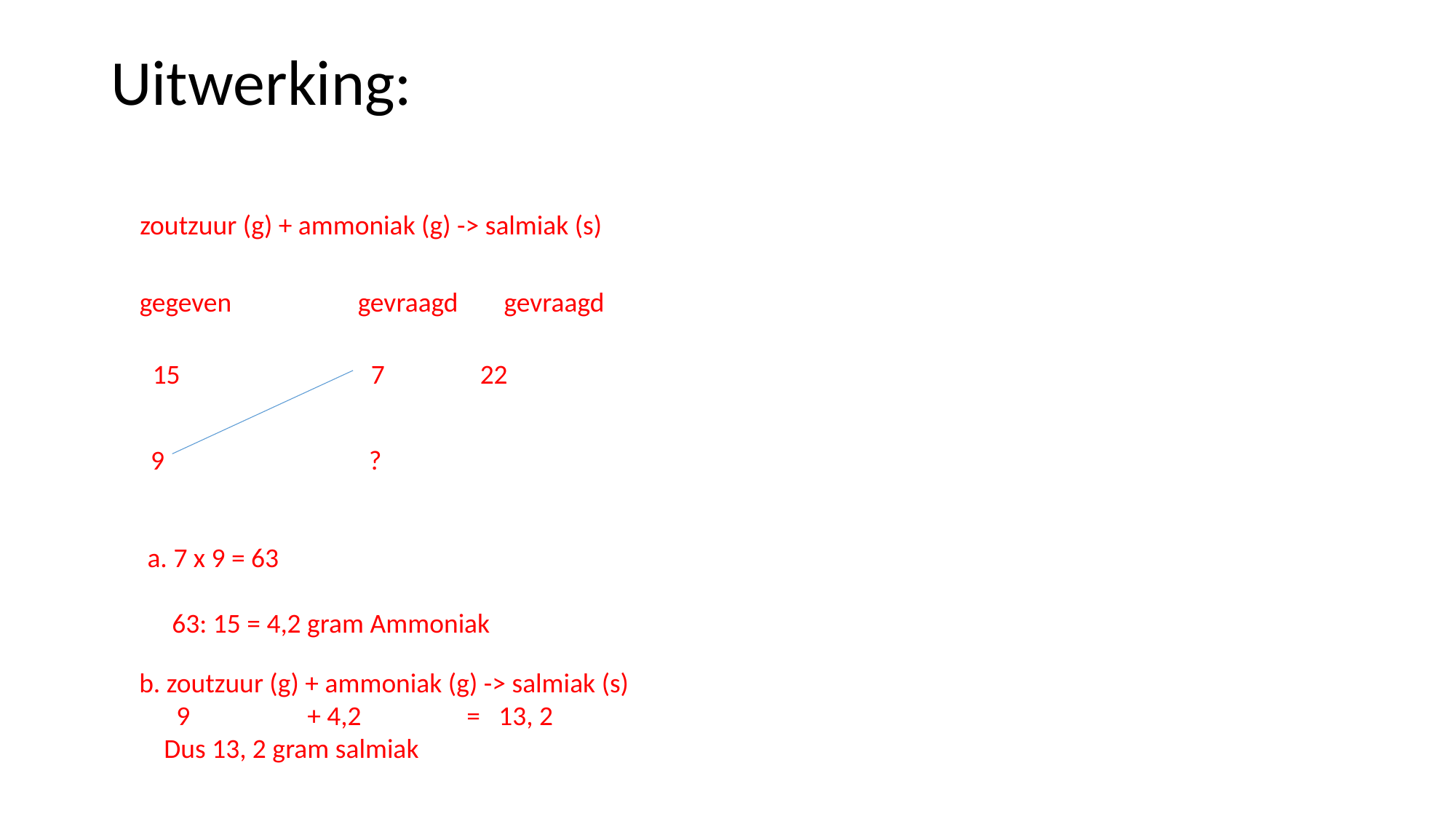

# Uitwerking:
zoutzuur (g) + ammoniak (g) -> salmiak (s)

gegeven		gevraagd 	      gevraagd

15		7	22

9		?
a. 7 x 9 = 63

    63: 15 = 4,2 gram Ammoniak
b. zoutzuur (g) + ammoniak (g) -> salmiak (s)
      9                   + 4,2	=   13, 2
    Dus 13, 2 gram salmiak